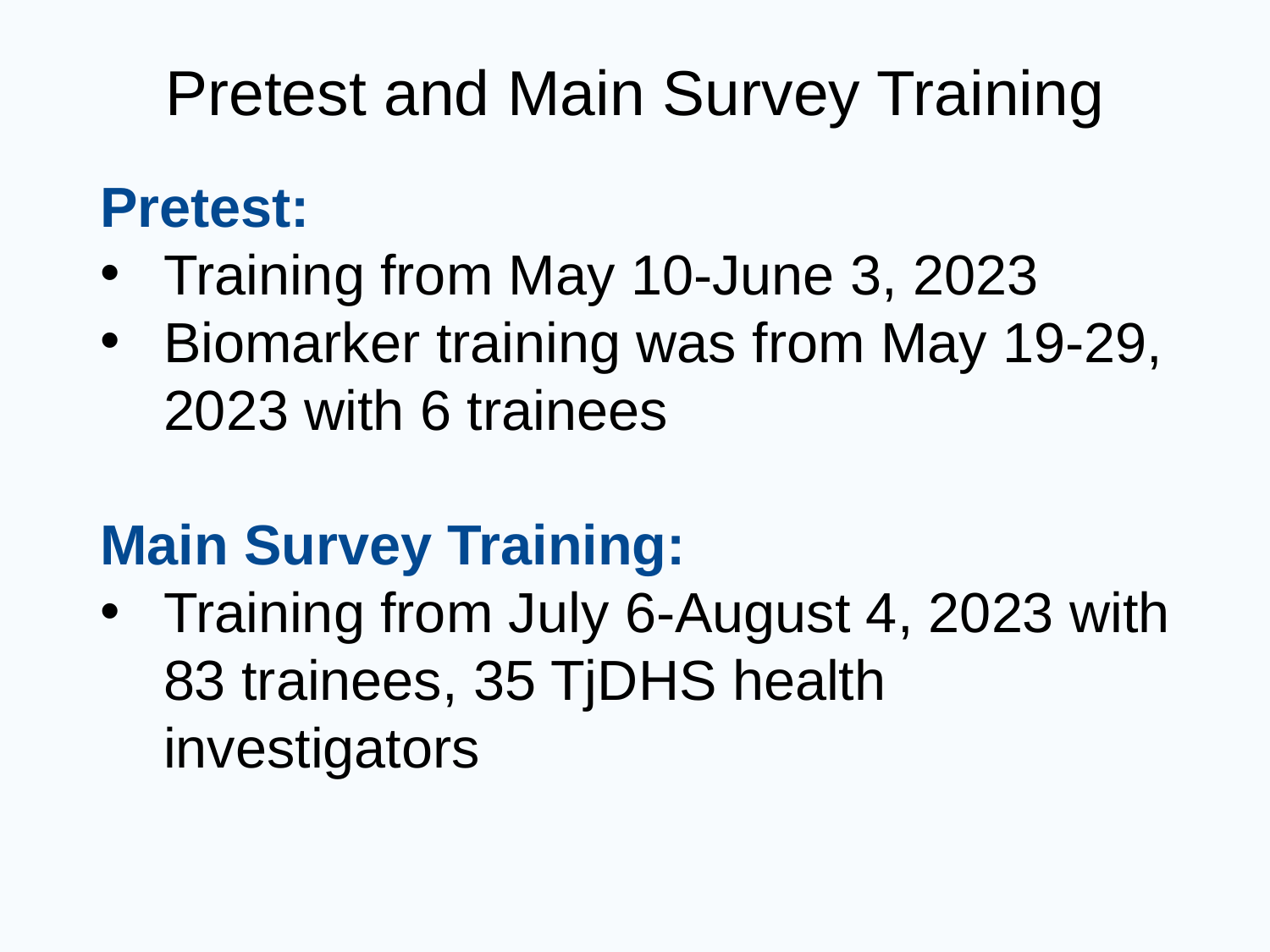

# Pretest and Main Survey Training
Pretest:
Training from May 10-June 3, 2023
Biomarker training was from May 19-29, 2023 with 6 trainees

Main Survey Training:
Training from July 6-August 4, 2023 with 83 trainees, 35 TjDHS health investigators